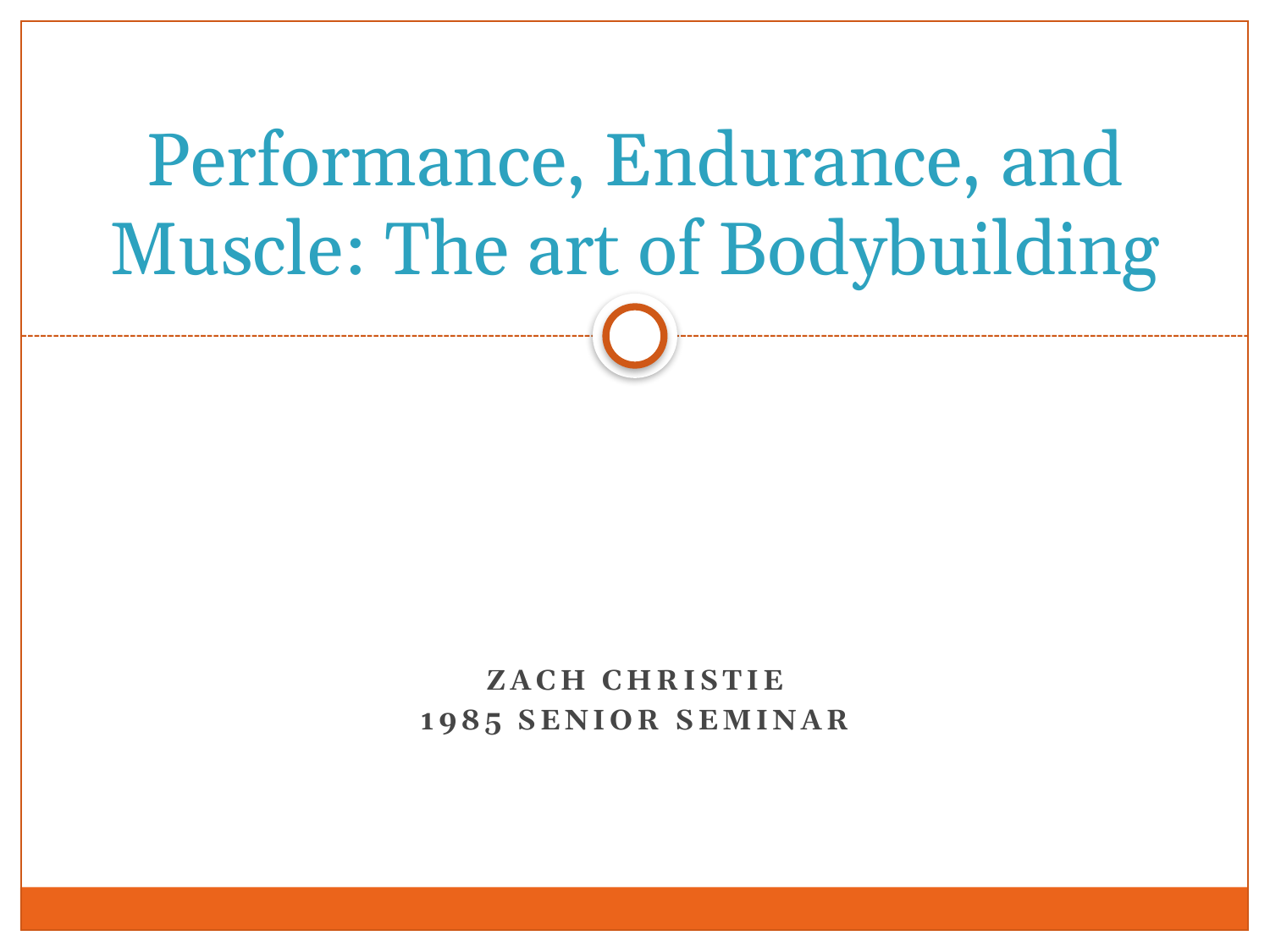

# Performance, Endurance, and Muscle: The art of Bodybuilding
Zach Christie
1985 Senior SEMINAR